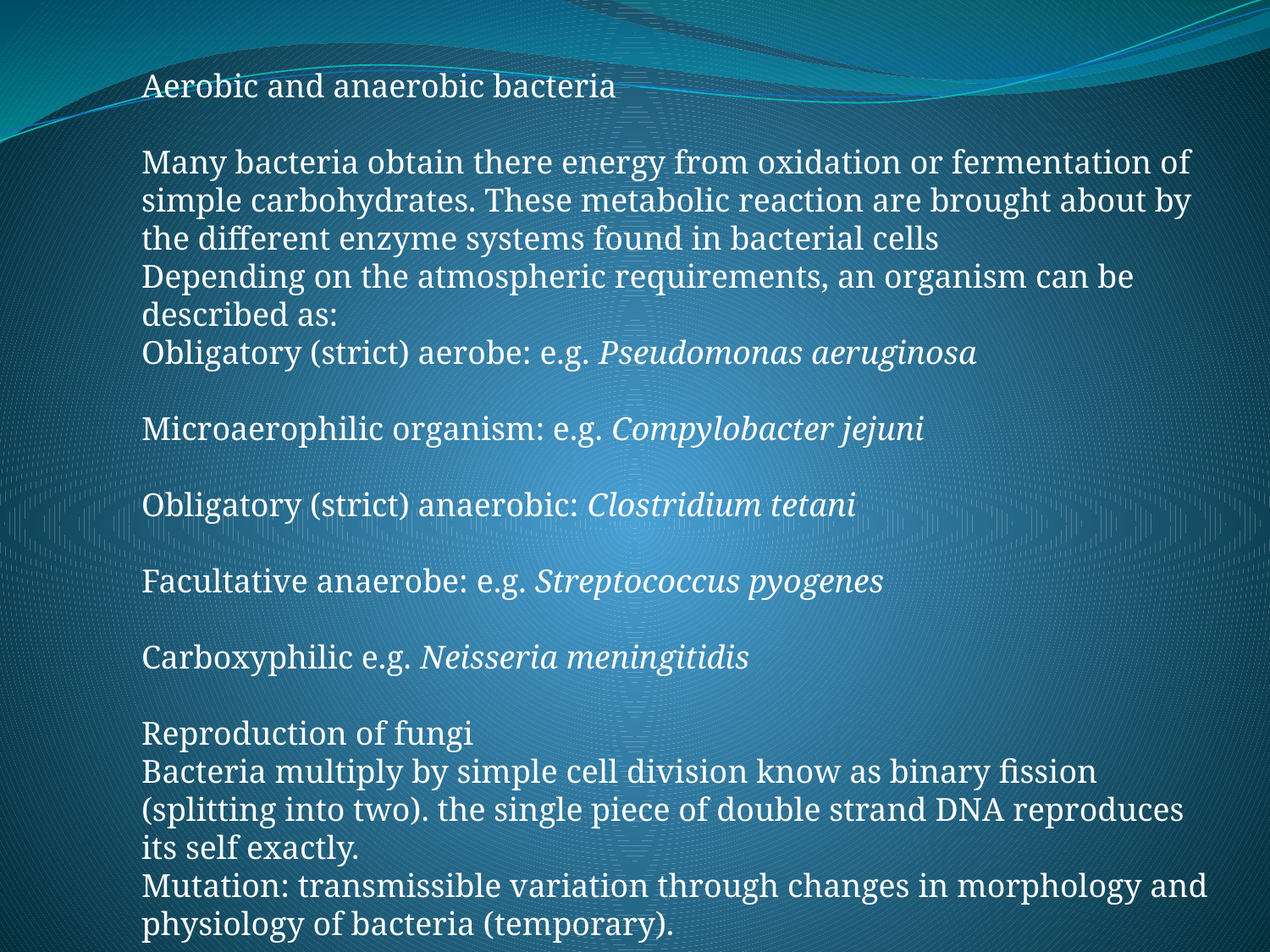

Aerobic and anaerobic bacteria

Many bacteria obtain there energy from oxidation or fermentation of simple carbohydrates. These metabolic reaction are brought about by the different enzyme systems found in bacterial cells
Depending on the atmospheric requirements, an organism can be described as:
Obligatory (strict) aerobe: e.g. Pseudomonas aeruginosa

Microaerophilic organism: e.g. Compylobacter jejuni

Obligatory (strict) anaerobic: Clostridium tetani

Facultative anaerobe: e.g. Streptococcus pyogenes

Carboxyphilic e.g. Neisseria meningitidis

Reproduction of fungi
Bacteria multiply by simple cell division know as binary fission (splitting into two). the single piece of double strand DNA reproduces its self exactly.
Mutation: transmissible variation through changes in morphology and physiology of bacteria (temporary).